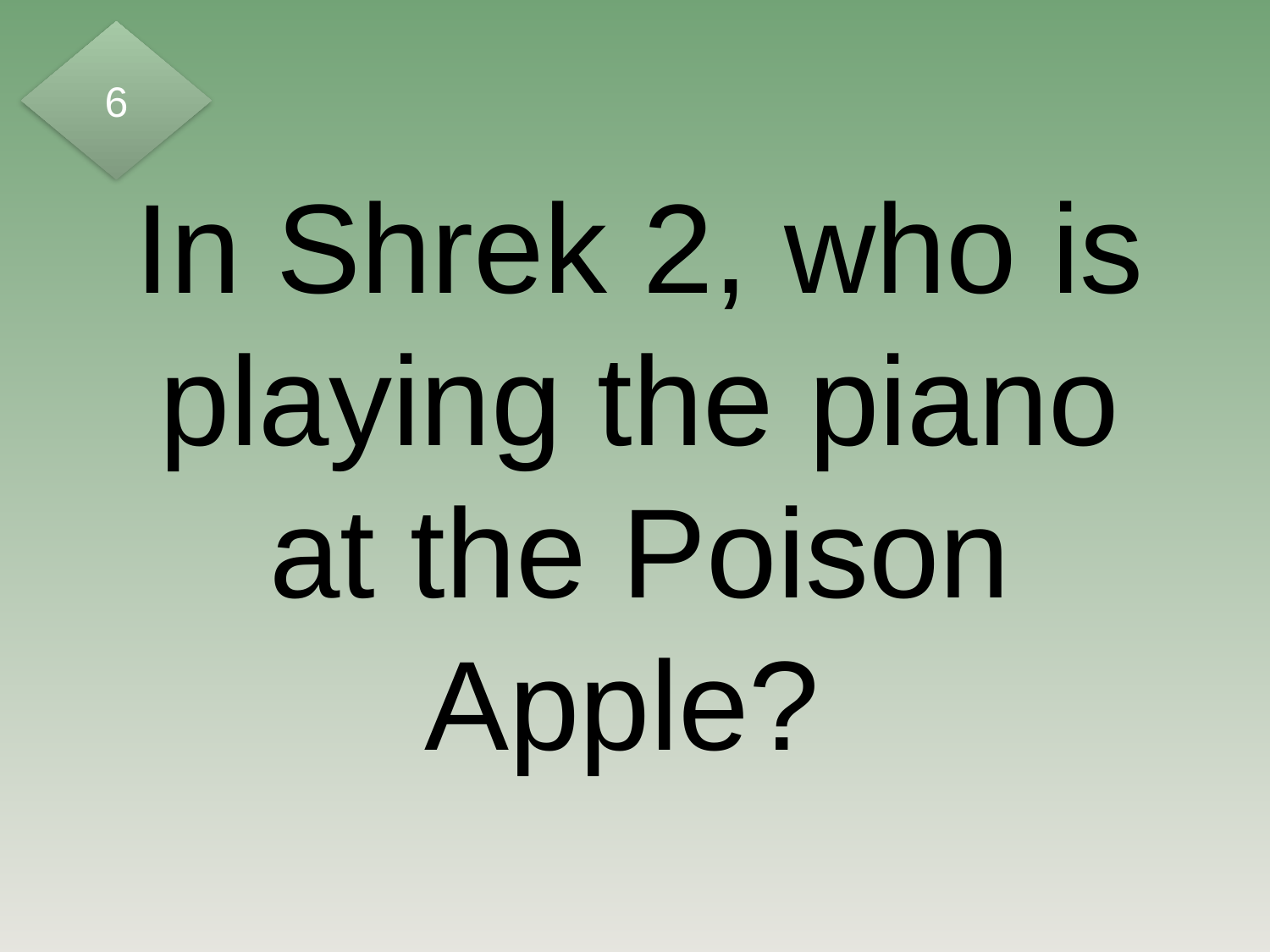

6
# In Shrek 2, who is playing the piano at the Poison Apple?